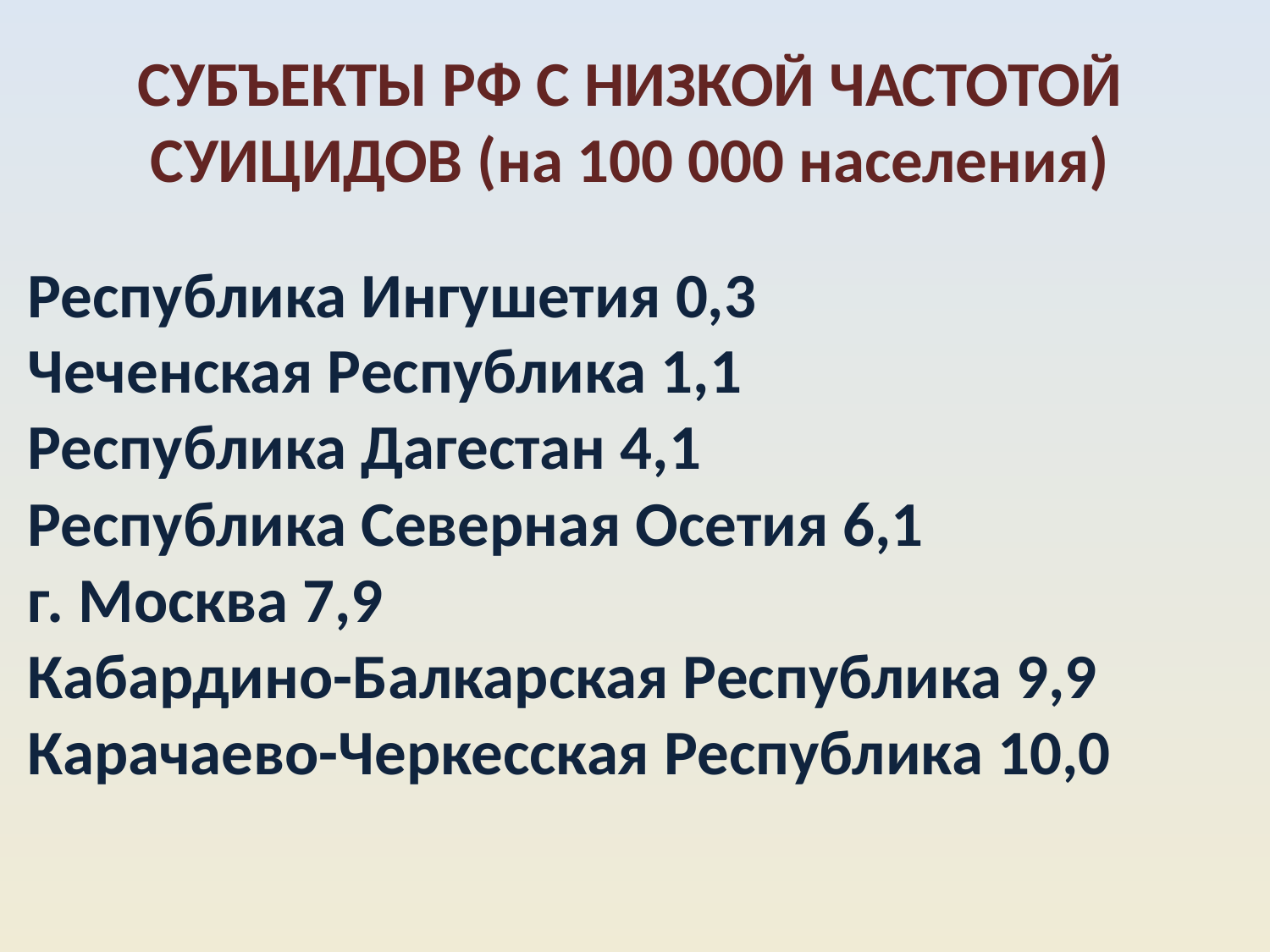

СУБЪЕКТЫ РФ С НИЗКОЙ ЧАСТОТОЙ СУИЦИДОВ (на 100 000 населения)

Республика Ингушетия 0,3
Чеченская Республика 1,1
Республика Дагестан 4,1
Республика Северная Осетия 6,1
г. Москва 7,9
Кабардино-Балкарская Республика 9,9
Карачаево-Черкесская Республика 10,0